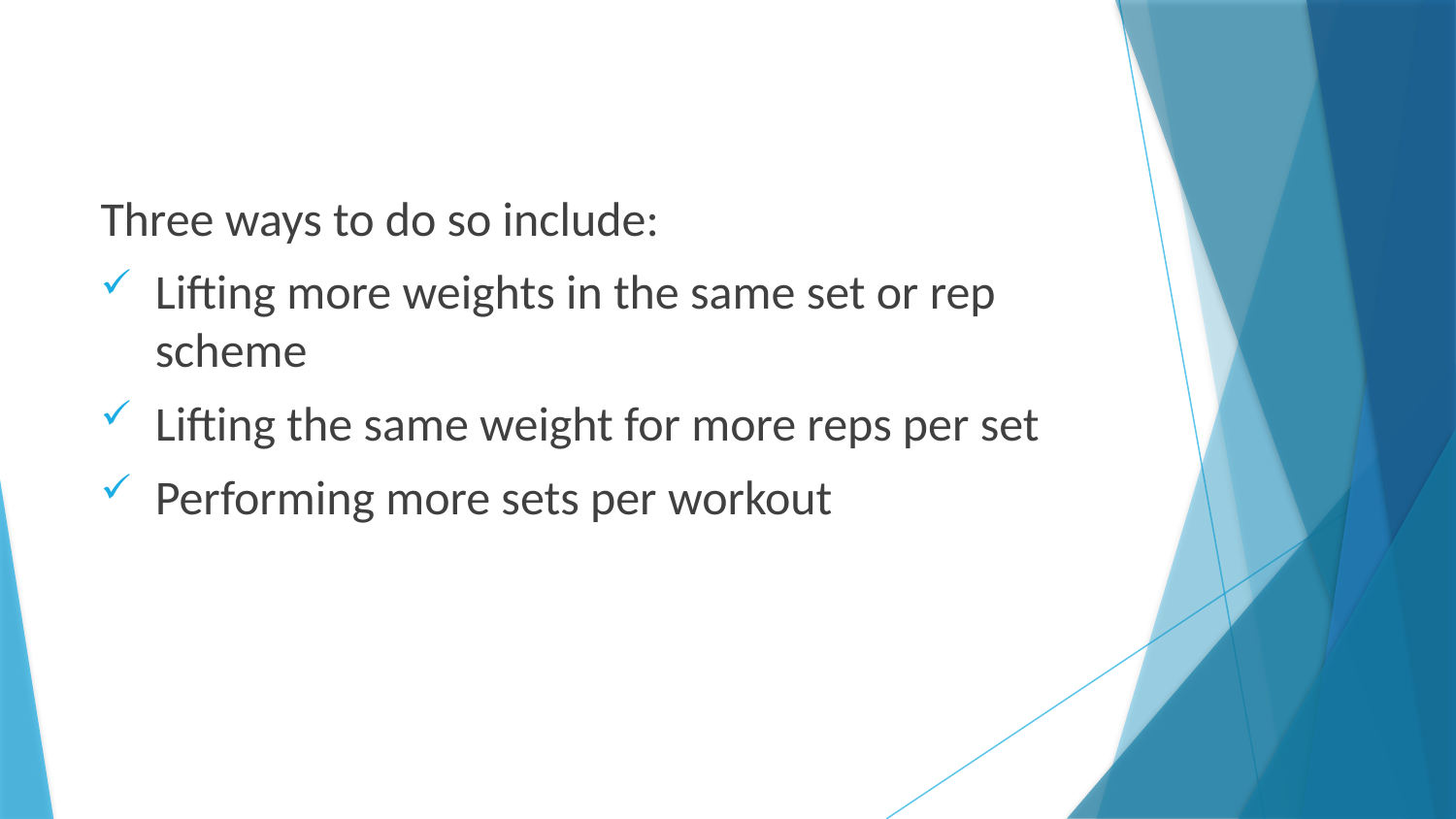

Three ways to do so include:
Lifting more weights in the same set or rep scheme
Lifting the same weight for more reps per set
Performing more sets per workout